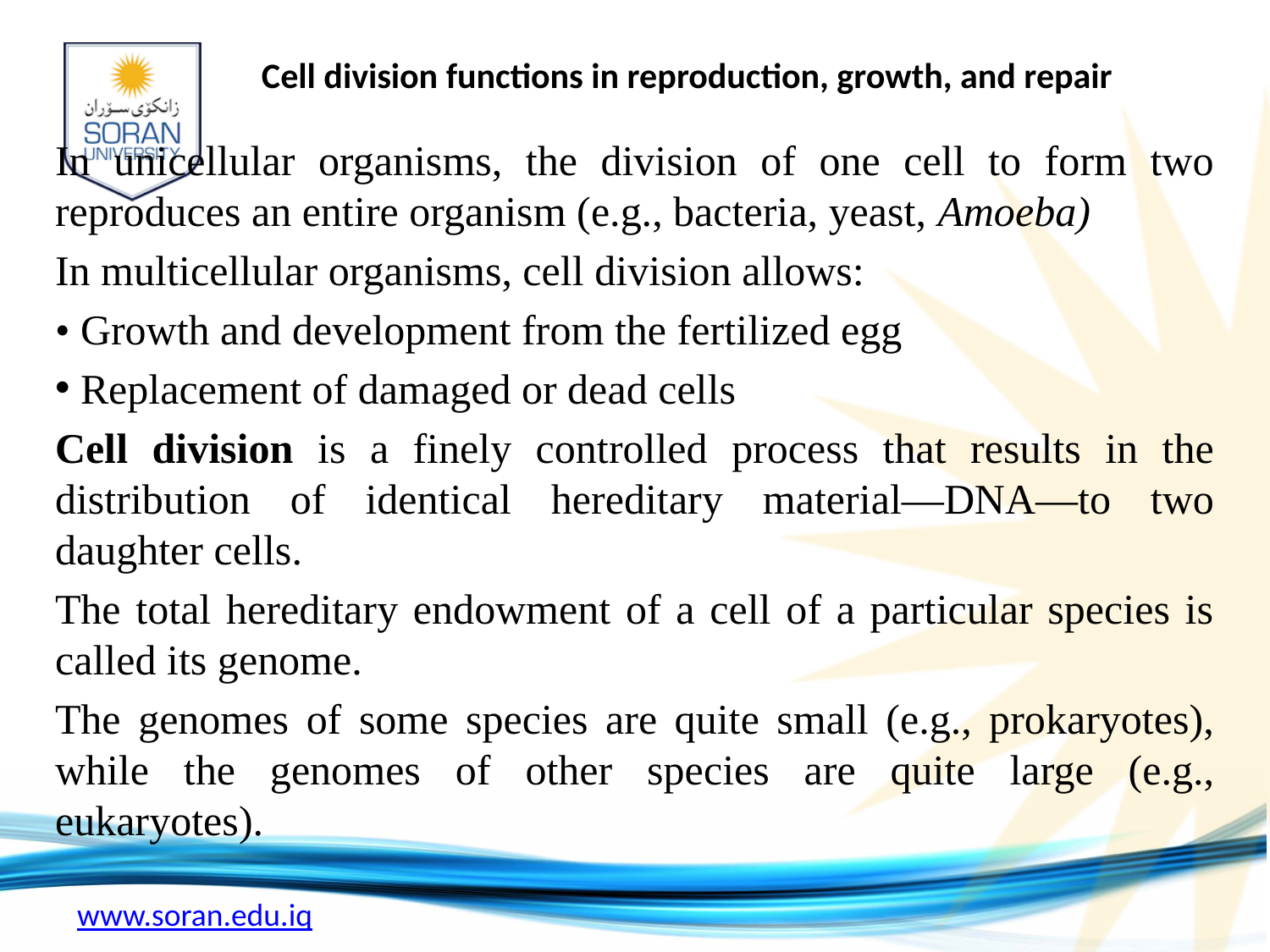

# Cell division functions in reproduction, growth, and repair
In unicellular organisms, the division of one cell to form two reproduces an entire organism (e.g., bacteria, yeast, Amoeba)
In multicellular organisms, cell division allows:
• Growth and development from the fertilized egg
 Replacement of damaged or dead cells
Cell division is a finely controlled process that results in the distribution of identical hereditary material—DNA—to two daughter cells.
The total hereditary endowment of a cell of a particular species is called its genome.
The genomes of some species are quite small (e.g., prokaryotes), while the genomes of other species are quite large (e.g., eukaryotes).